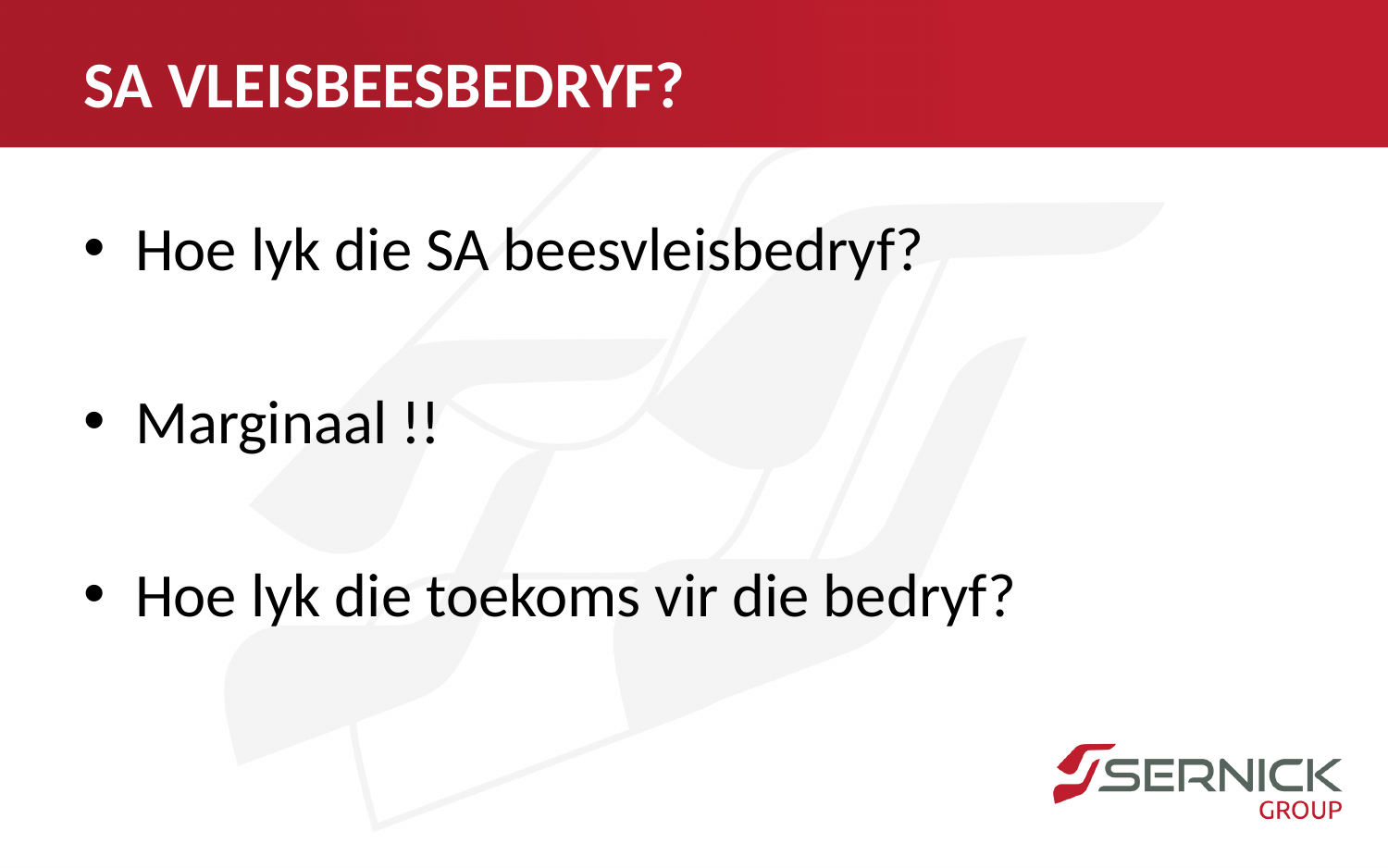

# SA VLEISBEESBEDRYF?
Hoe lyk die SA beesvleisbedryf?

Marginaal !!

Hoe lyk die toekoms vir die bedryf?